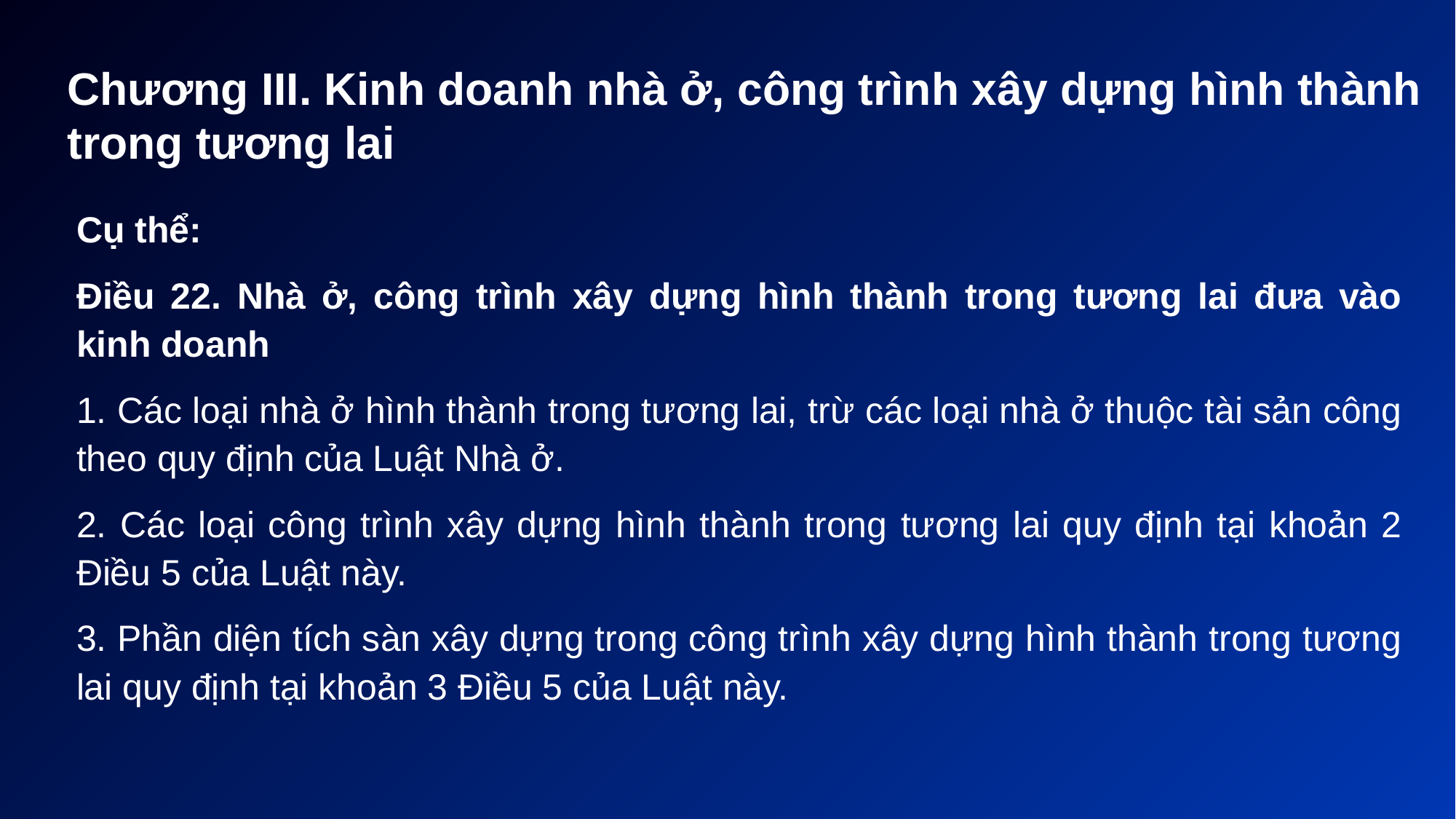

# Chương III. Kinh doanh nhà ở, công trình xây dựng hình thành trong tương lai
Cụ thể:
Điều 22. Nhà ở, công trình xây dựng hình thành trong tương lai đưa vào kinh doanh
1. Các loại nhà ở hình thành trong tương lai, trừ các loại nhà ở thuộc tài sản công theo quy định của Luật Nhà ở.
2. Các loại công trình xây dựng hình thành trong tương lai quy định tại khoản 2 Điều 5 của Luật này.
3. Phần diện tích sàn xây dựng trong công trình xây dựng hình thành trong tương lai quy định tại khoản 3 Điều 5 của Luật này.